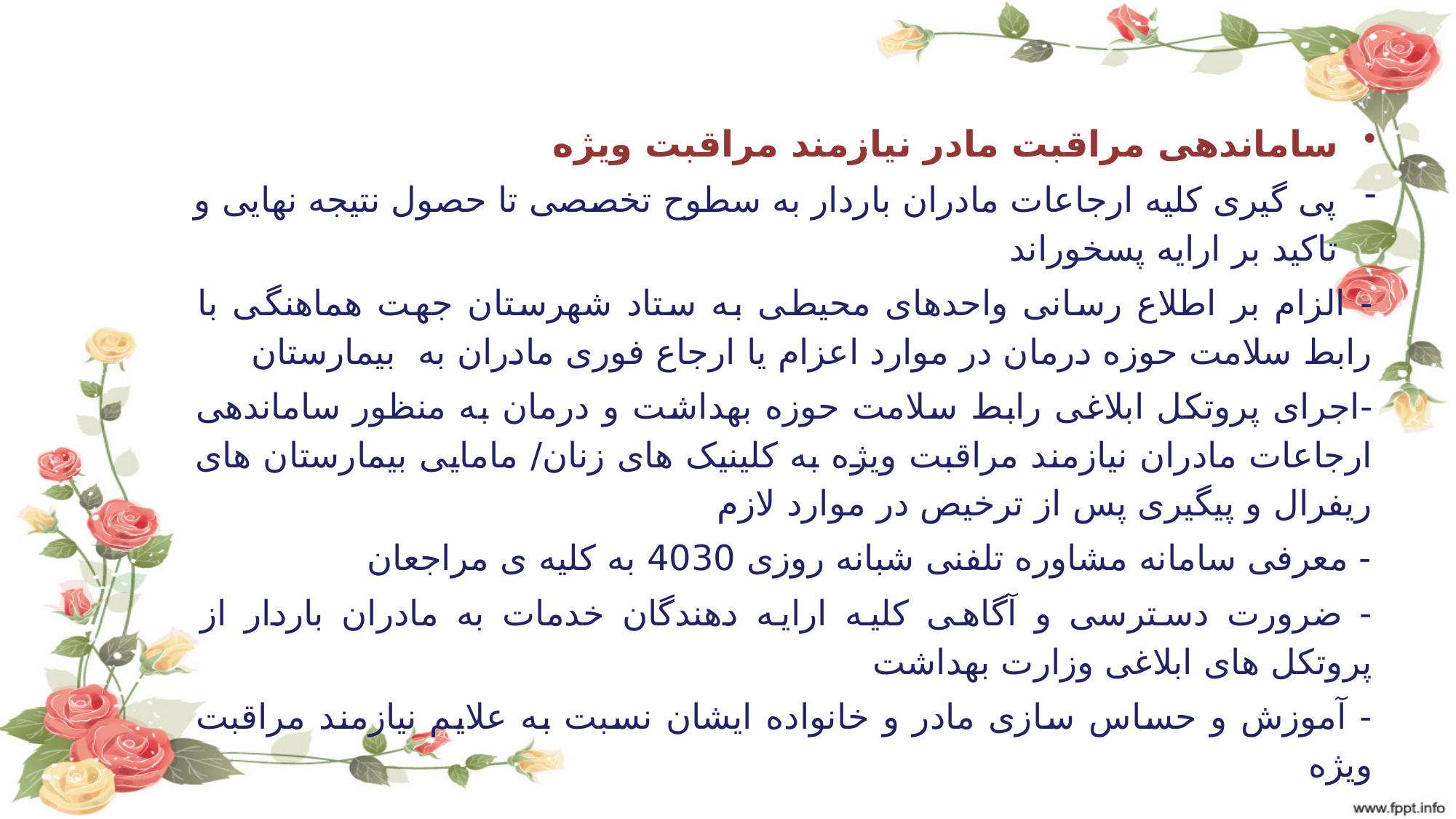

ساماندهی مراقبت مادر نیازمند مراقبت ویژه
پی گیری کلیه ارجاعات مادران باردار به سطوح تخصصی تا حصول نتیجه نهایی و تاکید بر ارایه پسخوراند
- الزام بر اطلاع رسانی واحدهای محیطی به ستاد شهرستان جهت هماهنگی با رابط سلامت حوزه درمان در موارد اعزام یا ارجاع فوری مادران به  بیمارستان
-اجرای پروتکل ابلاغی رابط سلامت حوزه بهداشت و درمان به منظور ساماندهی ارجاعات مادران نیازمند مراقبت ویژه به کلینیک های زنان/ مامایی بیمارستان های ریفرال و پیگیری پس از ترخیص در موارد لازم
- معرفی سامانه مشاوره تلفنی شبانه روزی 4030 به کلیه ی مراجعان
- ضرورت دسترسی و آگاهی کلیه ارایه دهندگان خدمات به مادران باردار از پروتکل های ابلاغی وزارت بهداشت
- آموزش و حساس سازی مادر و خانواده ایشان نسبت به علایم نیازمند مراقبت ویژه